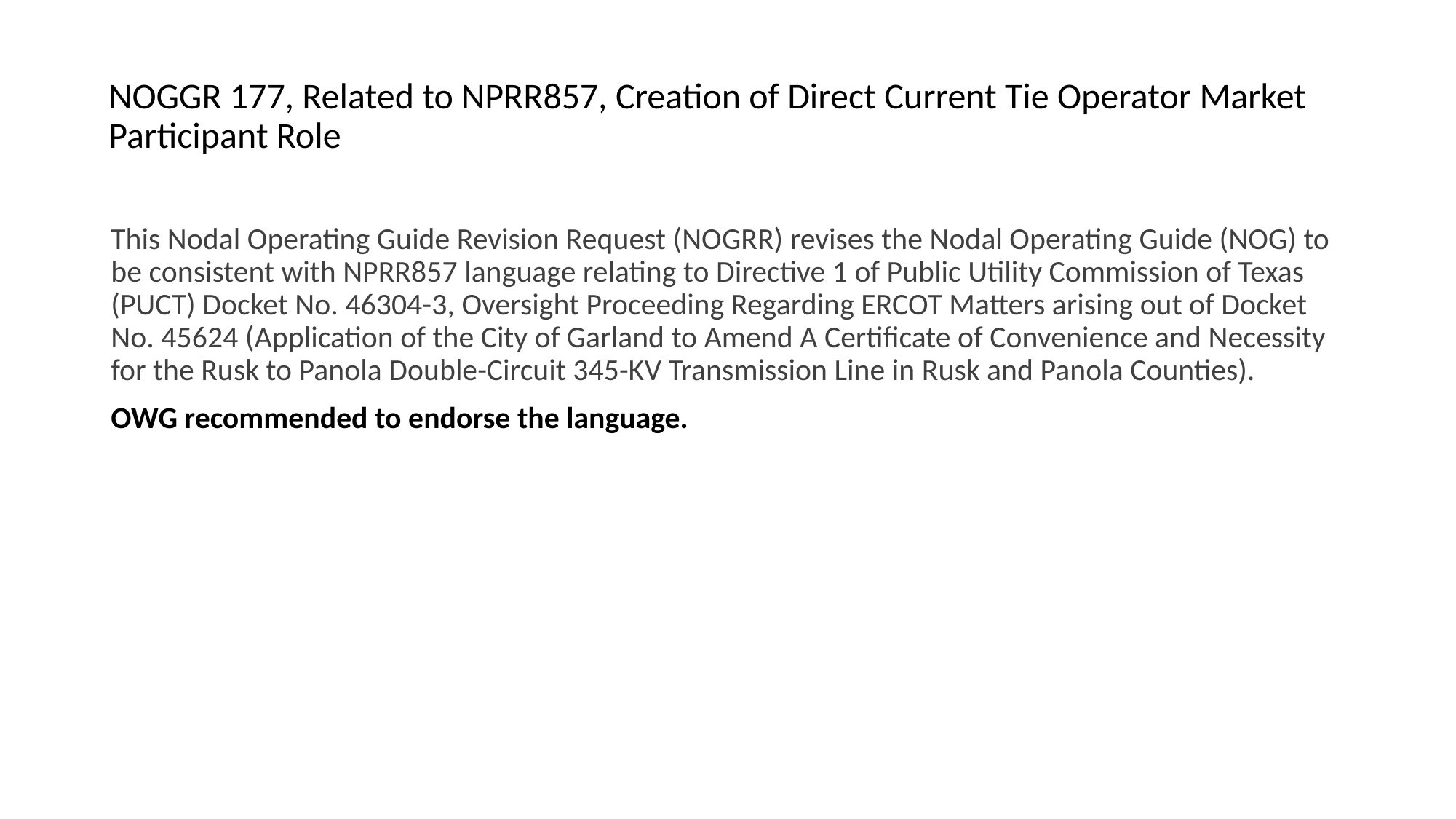

# NOGGR 177, Related to NPRR857, Creation of Direct Current Tie Operator Market Participant Role
This Nodal Operating Guide Revision Request (NOGRR) revises the Nodal Operating Guide (NOG) to be consistent with NPRR857 language relating to Directive 1 of Public Utility Commission of Texas (PUCT) Docket No. 46304-3, Oversight Proceeding Regarding ERCOT Matters arising out of Docket No. 45624 (Application of the City of Garland to Amend A Certificate of Convenience and Necessity for the Rusk to Panola Double-Circuit 345-KV Transmission Line in Rusk and Panola Counties).
OWG recommended to endorse the language.